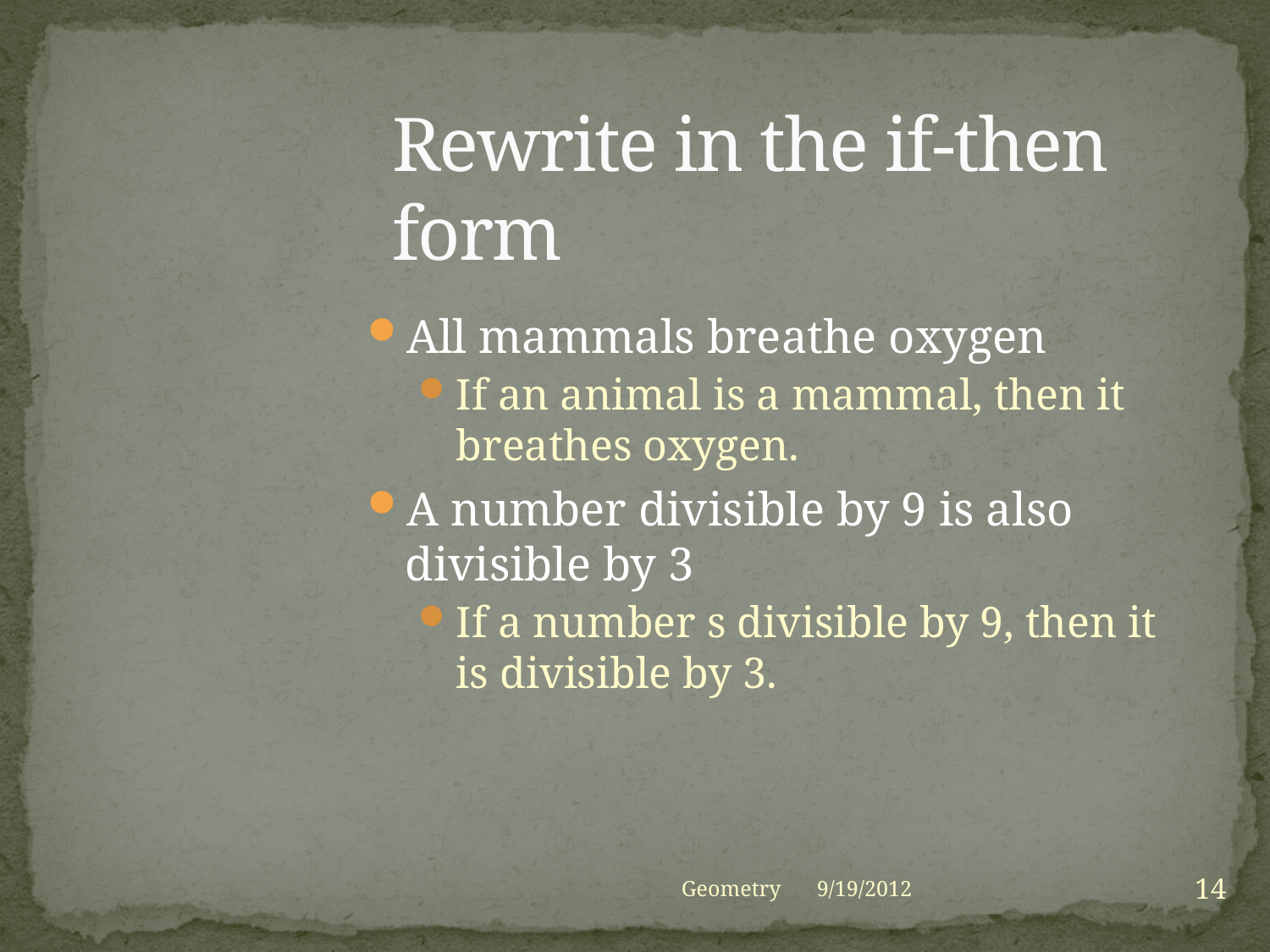

# Rewrite in the if-then form
All mammals breathe oxygen
If an animal is a mammal, then it breathes oxygen.
A number divisible by 9 is also divisible by 3
If a number s divisible by 9, then it is divisible by 3.
14
Geometry
9/19/2012